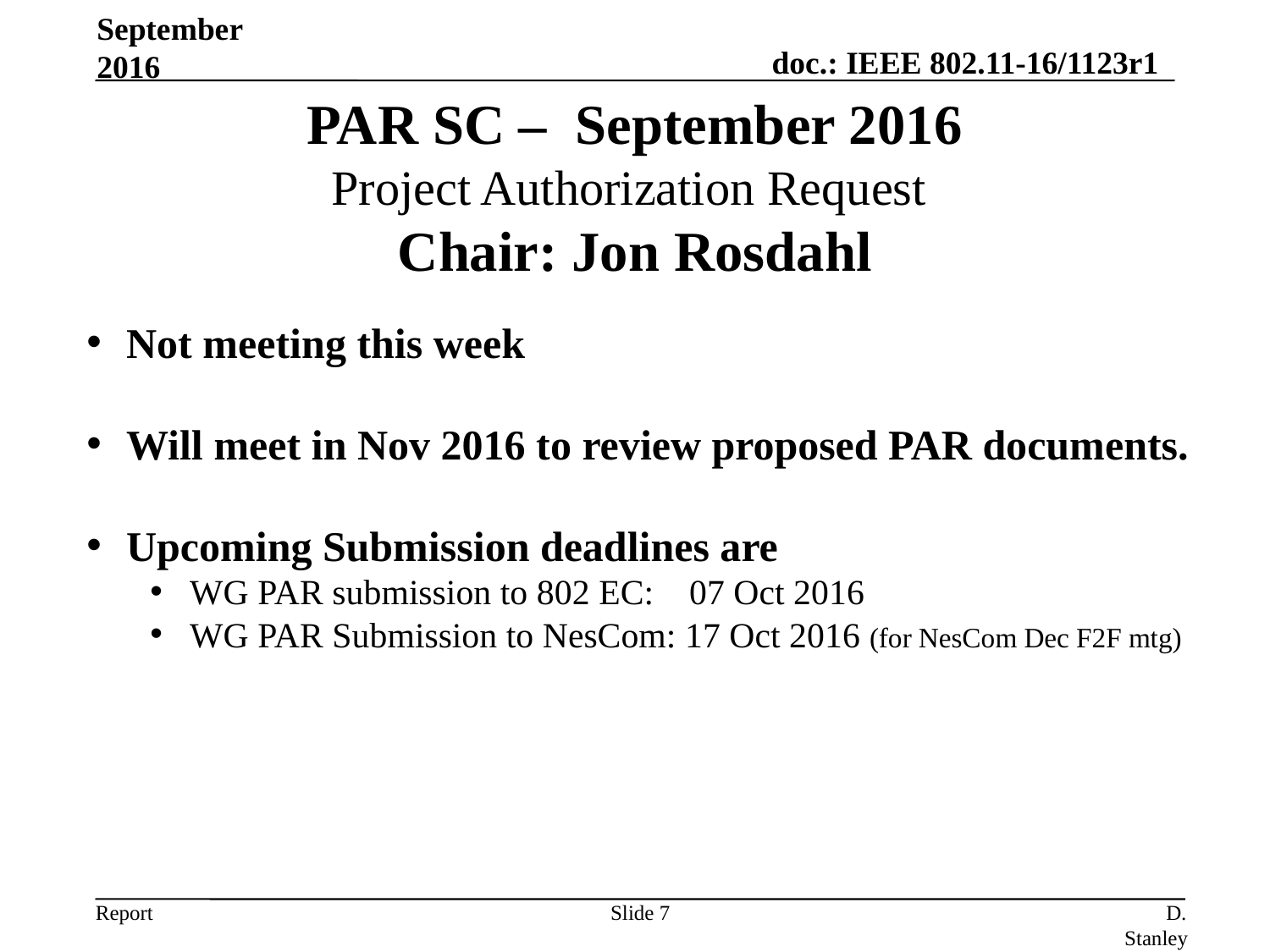

September 2016

PAR SC –  September 2016
Project Authorization Request
Chair: Jon Rosdahl
Not meeting this week

Will meet in Nov 2016 to review proposed PAR documents.

Upcoming Submission deadlines are
WG PAR submission to 802 EC:    07 Oct 2016
WG PAR Submission to NesCom: 17 Oct 2016 (for NesCom Dec F2F mtg)

Slide 7
D. Stanley, HP Enterprise